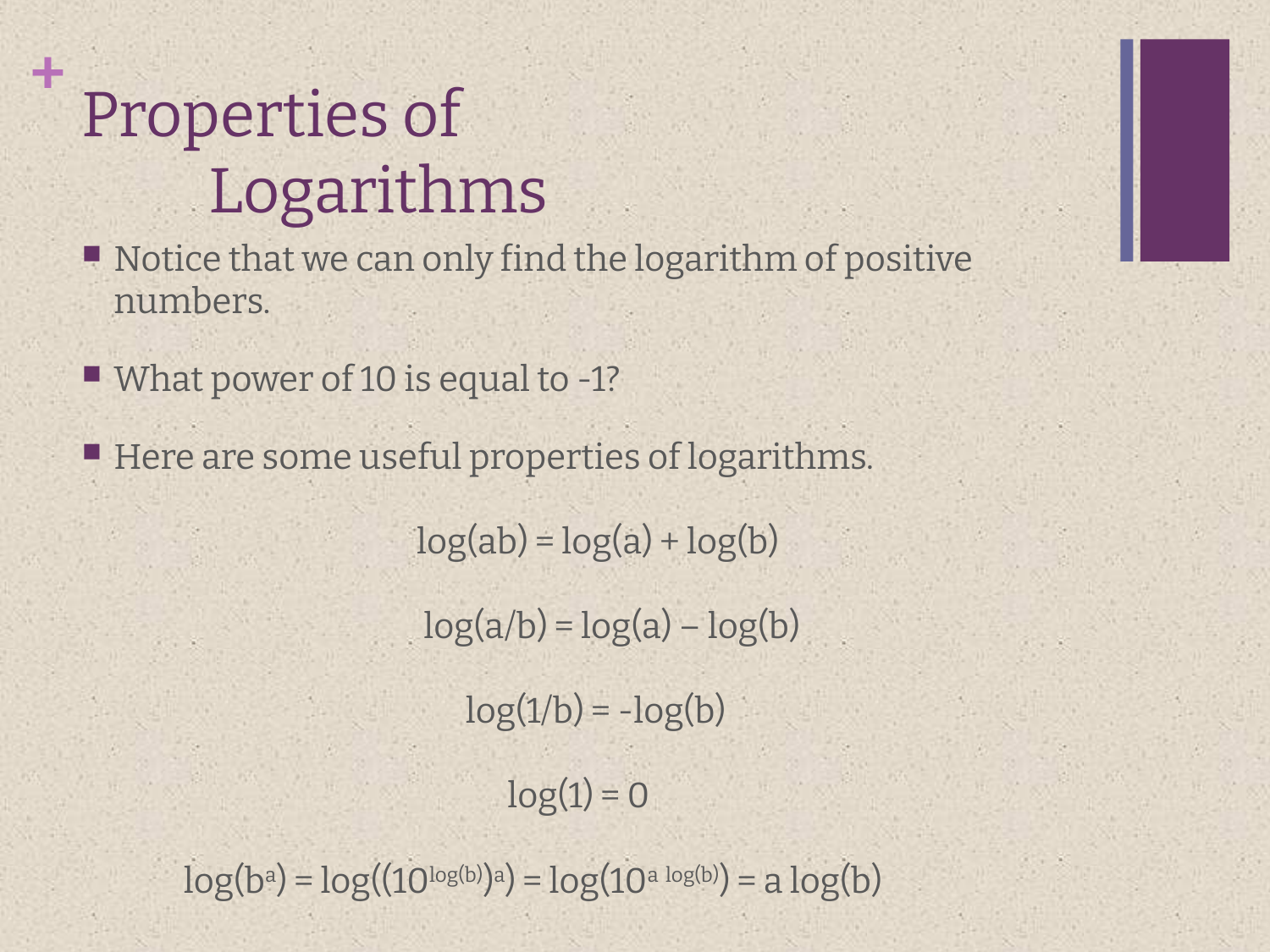

# Properties of Logarithms
Notice that we can only find the logarithm of positive numbers.
What power of 10 is equal to -1?
Here are some useful properties of logarithms.
		       log(ab) = log(a) + log(b)
		        log(a/b) = log(a) – log(b)
		              log(1/b) = -log(b)
		                    log(1) = 0
          log(ba) = log((10log(b))a) = log(10a log(b)) = a log(b)